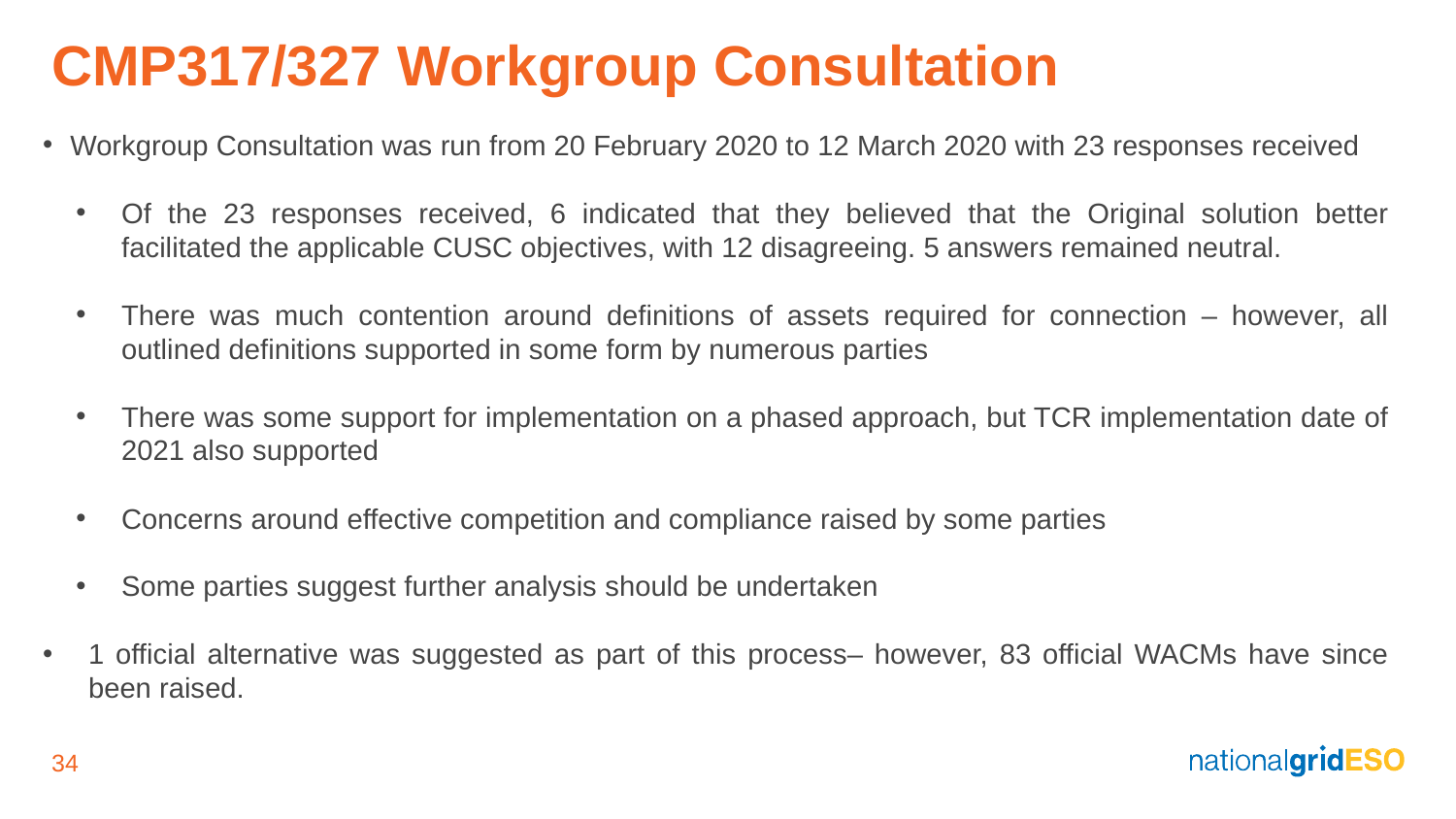

# CMP317/327 Workgroup Consultation

Workgroup Consultation was run from 20 February 2020 to 12 March 2020 with 23 responses received

Of the 23 responses received, 6 indicated that they believed that the Original solution better facilitated the applicable CUSC objectives, with 12 disagreeing. 5 answers remained neutral.

There was much contention around definitions of assets required for connection – however, all outlined definitions supported in some form by numerous parties

There was some support for implementation on a phased approach, but TCR implementation date of 2021 also supported

Concerns around effective competition and compliance raised by some parties

Some parties suggest further analysis should be undertaken

1 official alternative was suggested as part of this process– however, 83 official WACMs have since been raised.

83 alternatives were raised as part of the Workgroup process.